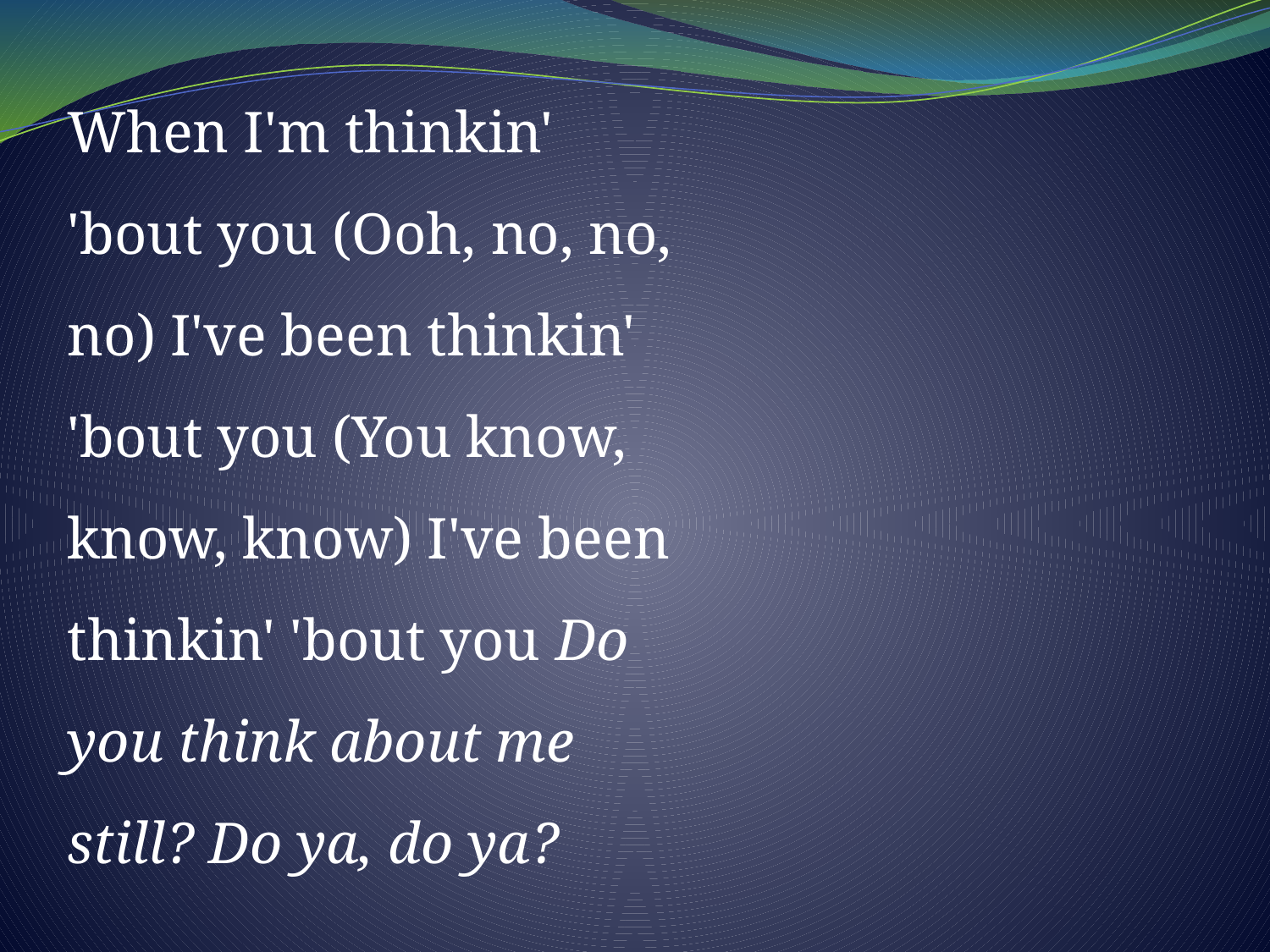

When I'm thinkin' 'bout you (Ooh, no, no, no) I've been thinkin' 'bout you (You know, know, know) I've been thinkin' 'bout you Do you think about me still? Do ya, do ya?